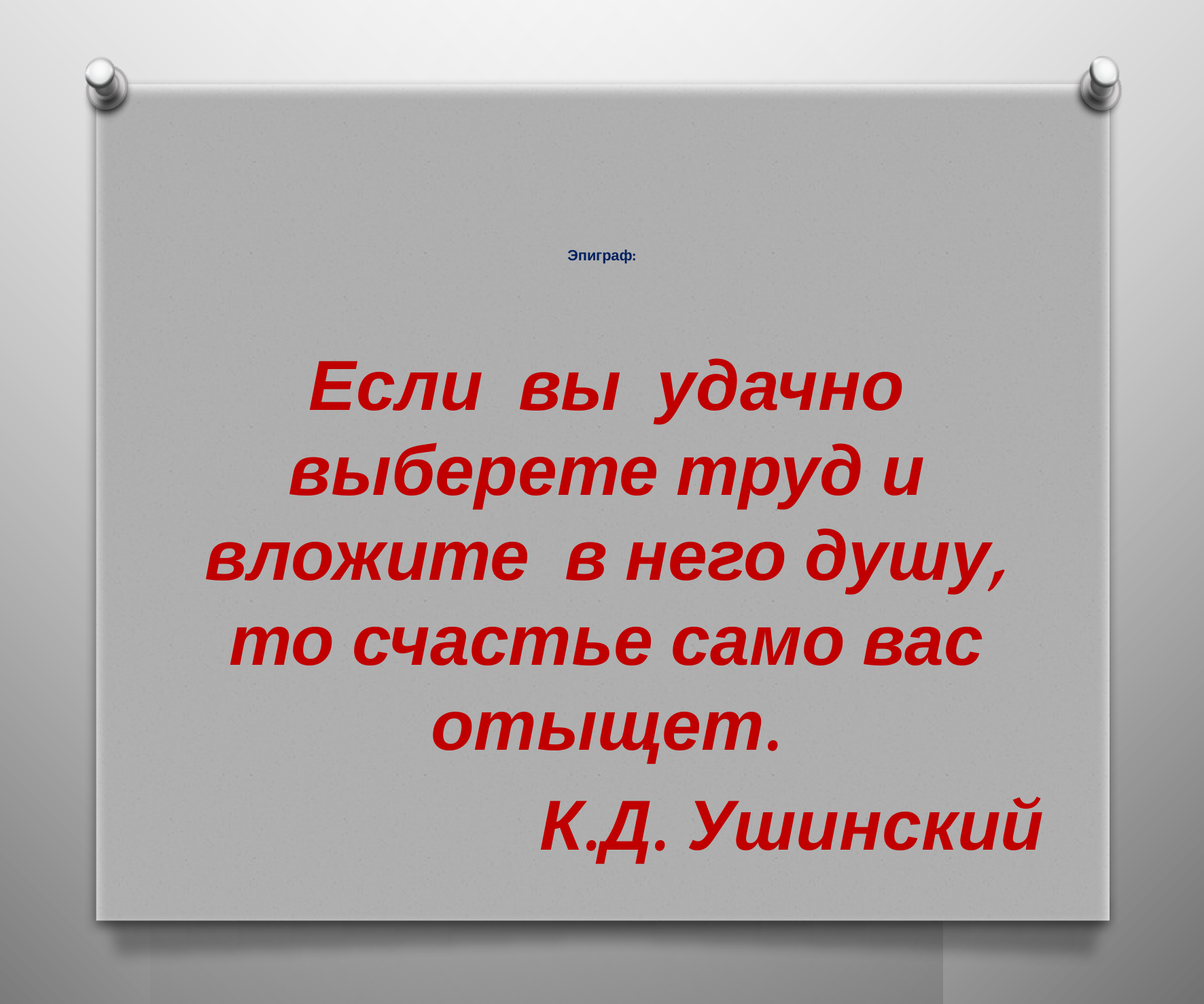

# Эпиграф:
Если  вы  удачно выберете труд и вложите  в него душу, то счастье само вас отыщет.
К.Д. Ушинский